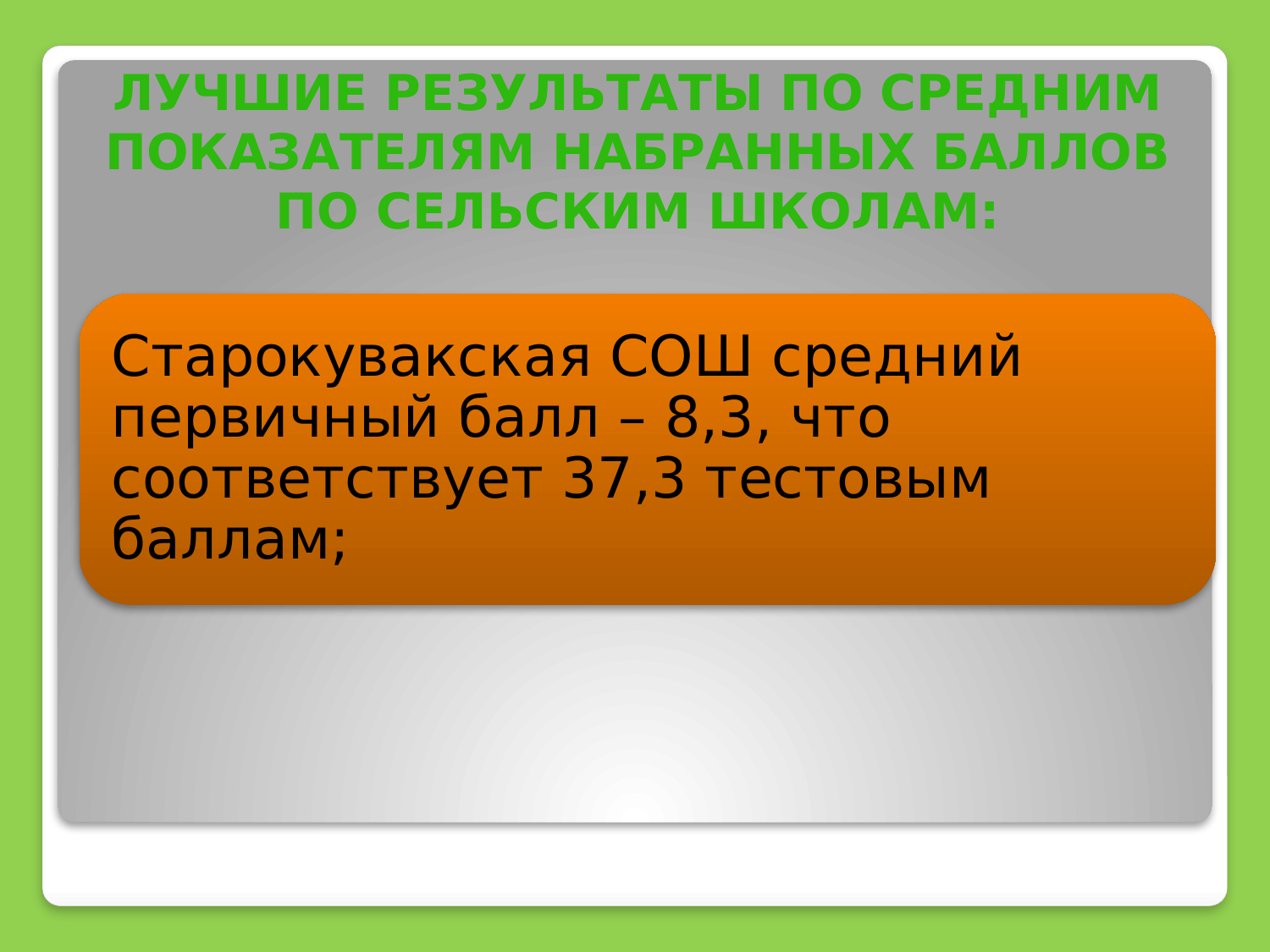

# Лучшие результаты по средним показателям набранных баллов по сельским школам:
Старокувакская СОШ средний первичный балл – 8,3, что соответствует 37,3 тестовым баллам;